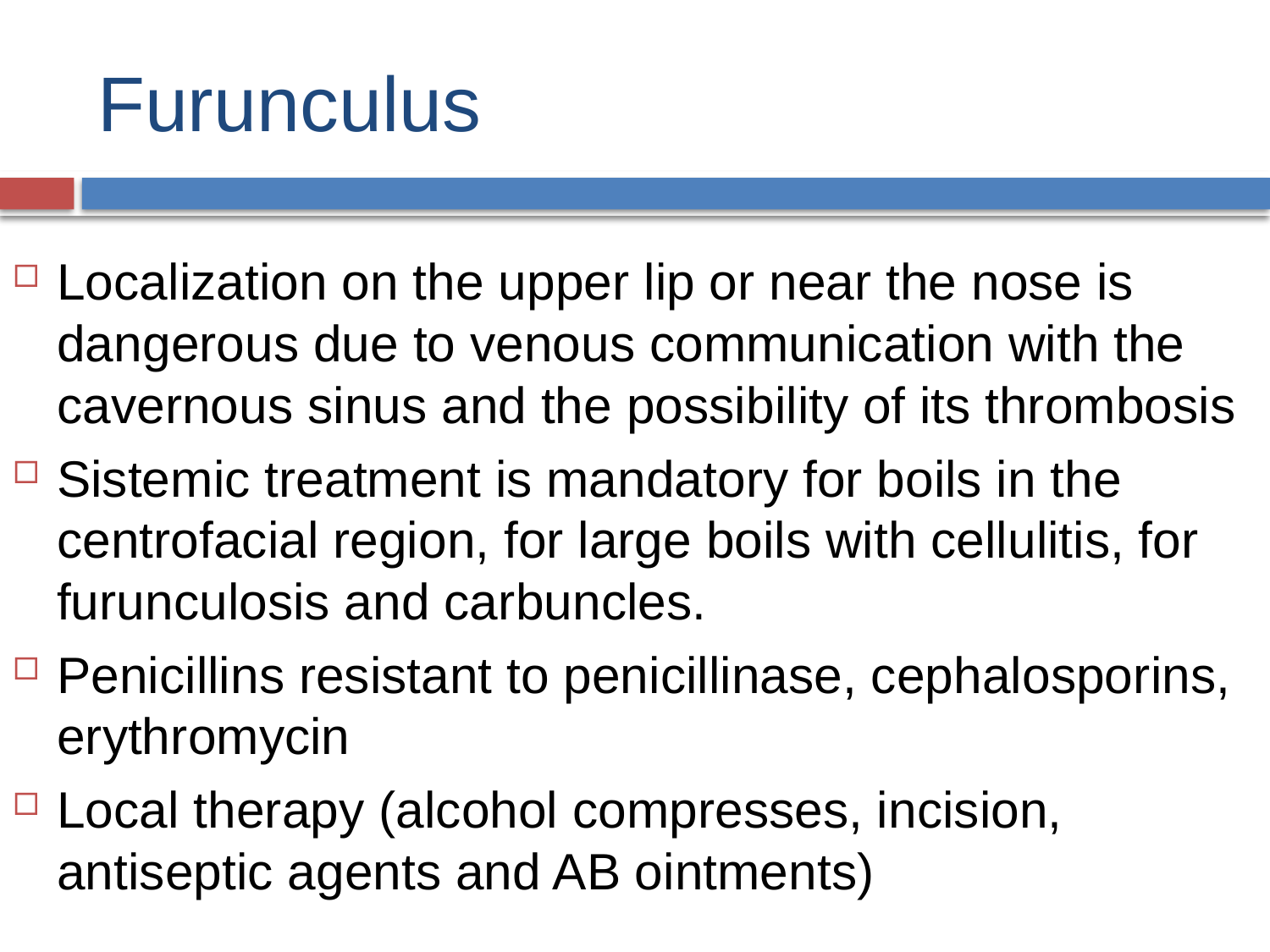

# Furunculus

Localization on the upper lip or near the nose is dangerous due to venous communication with the cavernous sinus and the possibility of its thrombosis
Sistemic treatment is mandatory for boils in the centrofacial region, for large boils with cellulitis, for furunculosis and carbuncles.
Penicillins resistant to penicillinase, cephalosporins, erythromycin
Local therapy (alcohol compresses, incision, antiseptic agents and AB ointments)